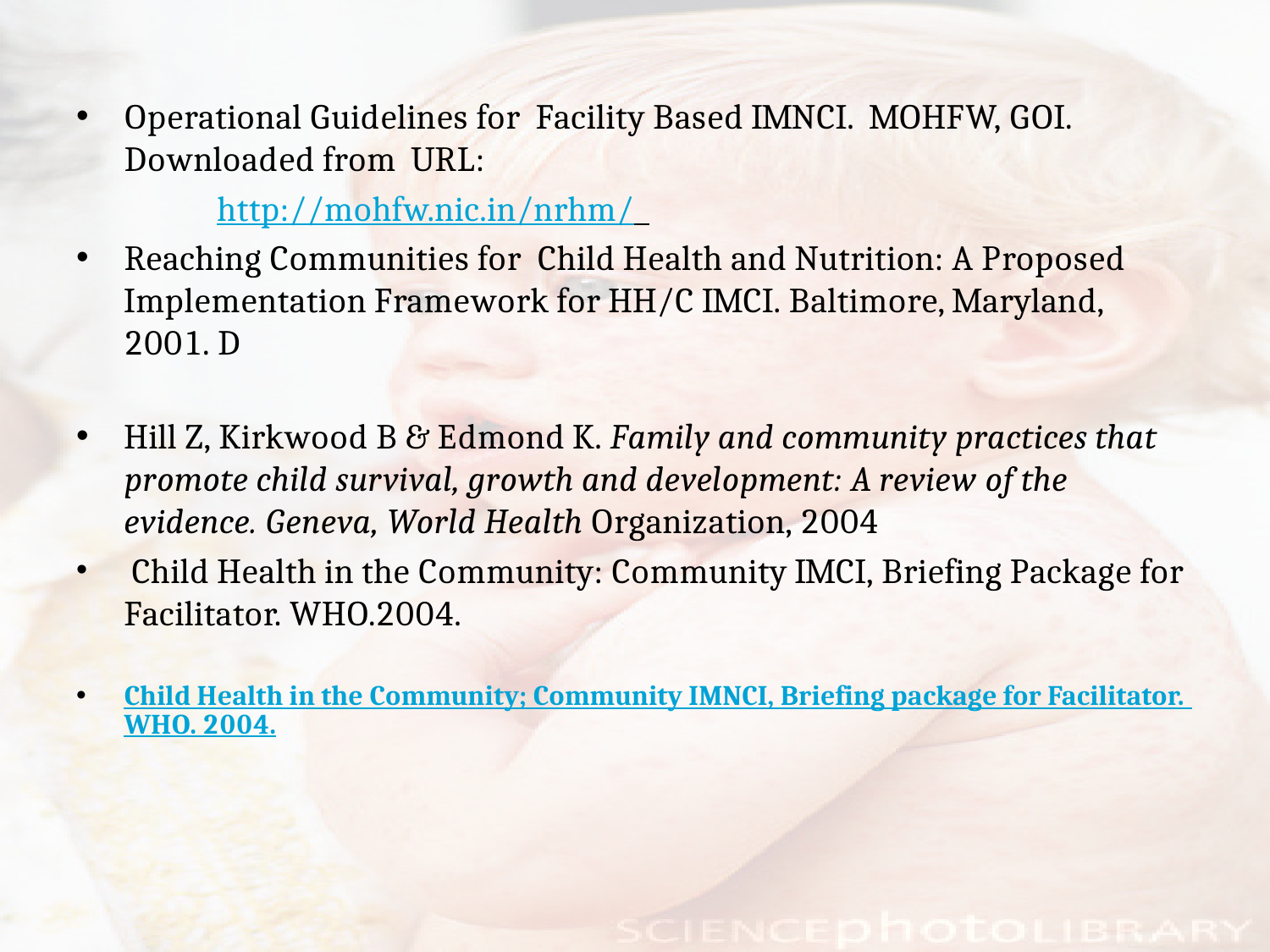

#

Operational Guidelines for  Facility Based IMNCI.  MOHFW, GOI.  Downloaded from  URL:
                  http://mohfw.nic.in/nrhm/
Reaching Communities for  Child Health and Nutrition: A Proposed Implementation Framework for HH/C IMCI. Baltimore, Maryland, 2001. D

Hill Z, Kirkwood B & Edmond K. Family and community practices that promote child survival, growth and development: A review of the evidence. Geneva, World Health Organization, 2004
 Child Health in the Community: Community IMCI, Briefing Package for Facilitator. WHO.2004.

Child Health in the Community; Community IMNCI, Briefing package for Facilitator. WHO. 2004.